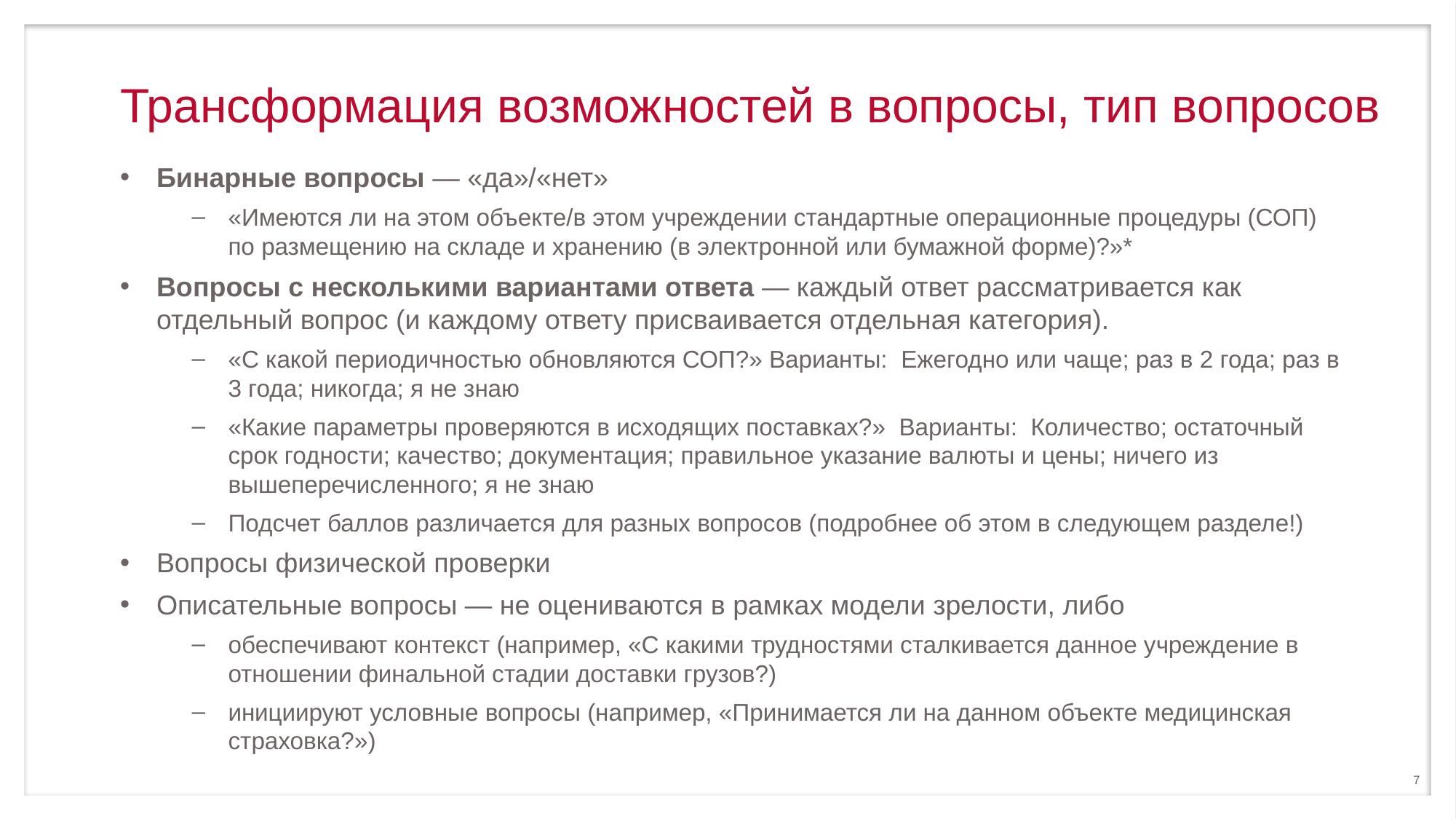

# Трансформация возможностей в вопросы, тип вопросов
Бинарные вопросы — «да»/«нет»
«Имеются ли на этом объекте/в этом учреждении стандартные операционные процедуры (СОП) по размещению на складе и хранению (в электронной или бумажной форме)?»*
Вопросы с несколькими вариантами ответа — каждый ответ рассматривается как отдельный вопрос (и каждому ответу присваивается отдельная категория).
«С какой периодичностью обновляются СОП?» Варианты:  Ежегодно или чаще; раз в 2 года; раз в 3 года; никогда; я не знаю
«Какие параметры проверяются в исходящих поставках?»  Варианты:  Количество; остаточный срок годности; качество; документация; правильное указание валюты и цены; ничего из вышеперечисленного; я не знаю
Подсчет баллов различается для разных вопросов (подробнее об этом в следующем разделе!)
Вопросы физической проверки
Описательные вопросы — не оцениваются в рамках модели зрелости, либо
обеспечивают контекст (например, «С какими трудностями сталкивается данное учреждение в отношении финальной стадии доставки грузов?)
инициируют условные вопросы (например, «Принимается ли на данном объекте медицинская страховка?»)
7